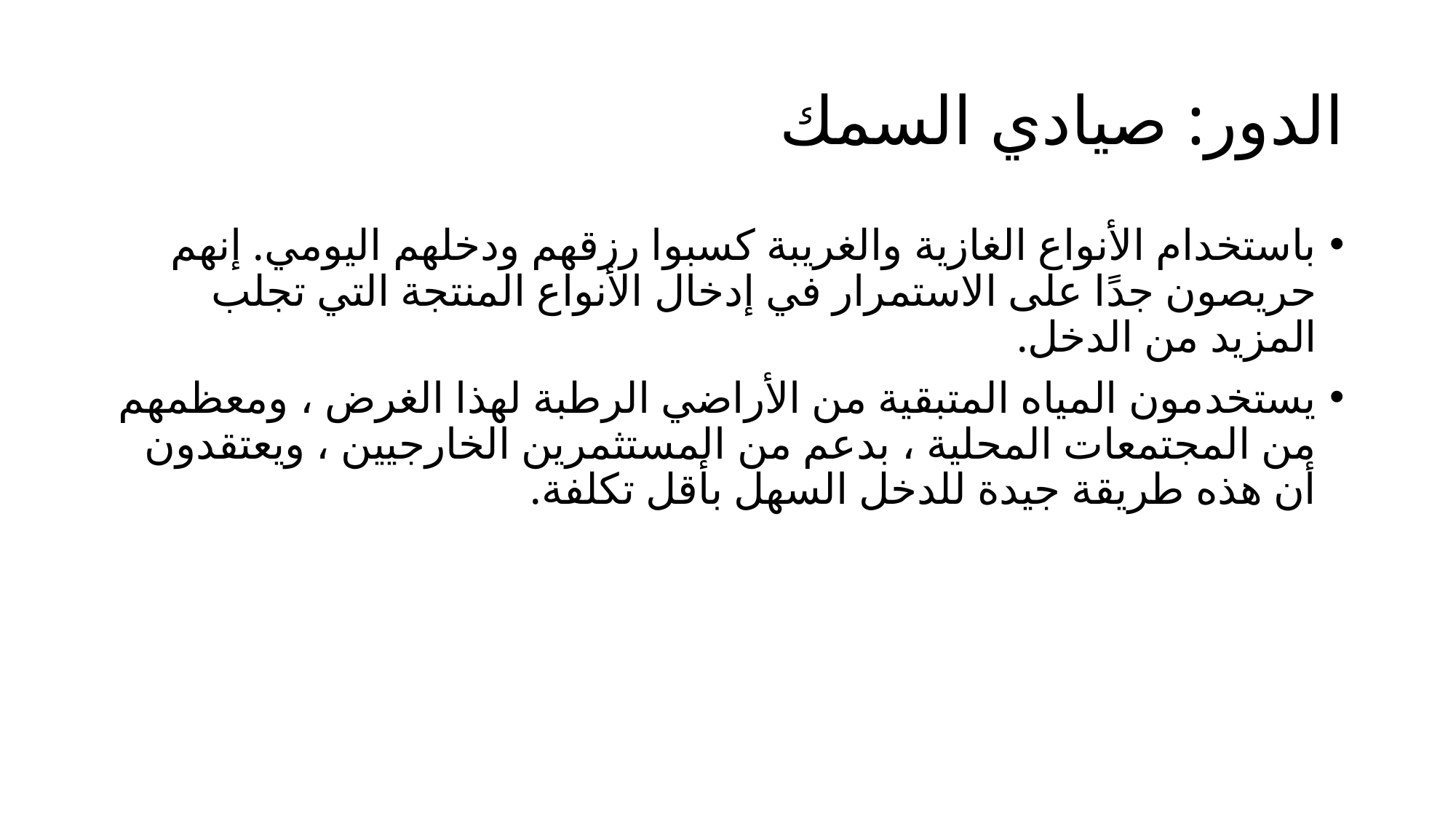

# الدور: صيادي السمك
باستخدام الأنواع الغازية والغريبة كسبوا رزقهم ودخلهم اليومي. إنهم حريصون جدًا على الاستمرار في إدخال الأنواع المنتجة التي تجلب المزيد من الدخل.
يستخدمون المياه المتبقية من الأراضي الرطبة لهذا الغرض ، ومعظمهم من المجتمعات المحلية ، بدعم من المستثمرين الخارجيين ، ويعتقدون أن هذه طريقة جيدة للدخل السهل بأقل تكلفة.